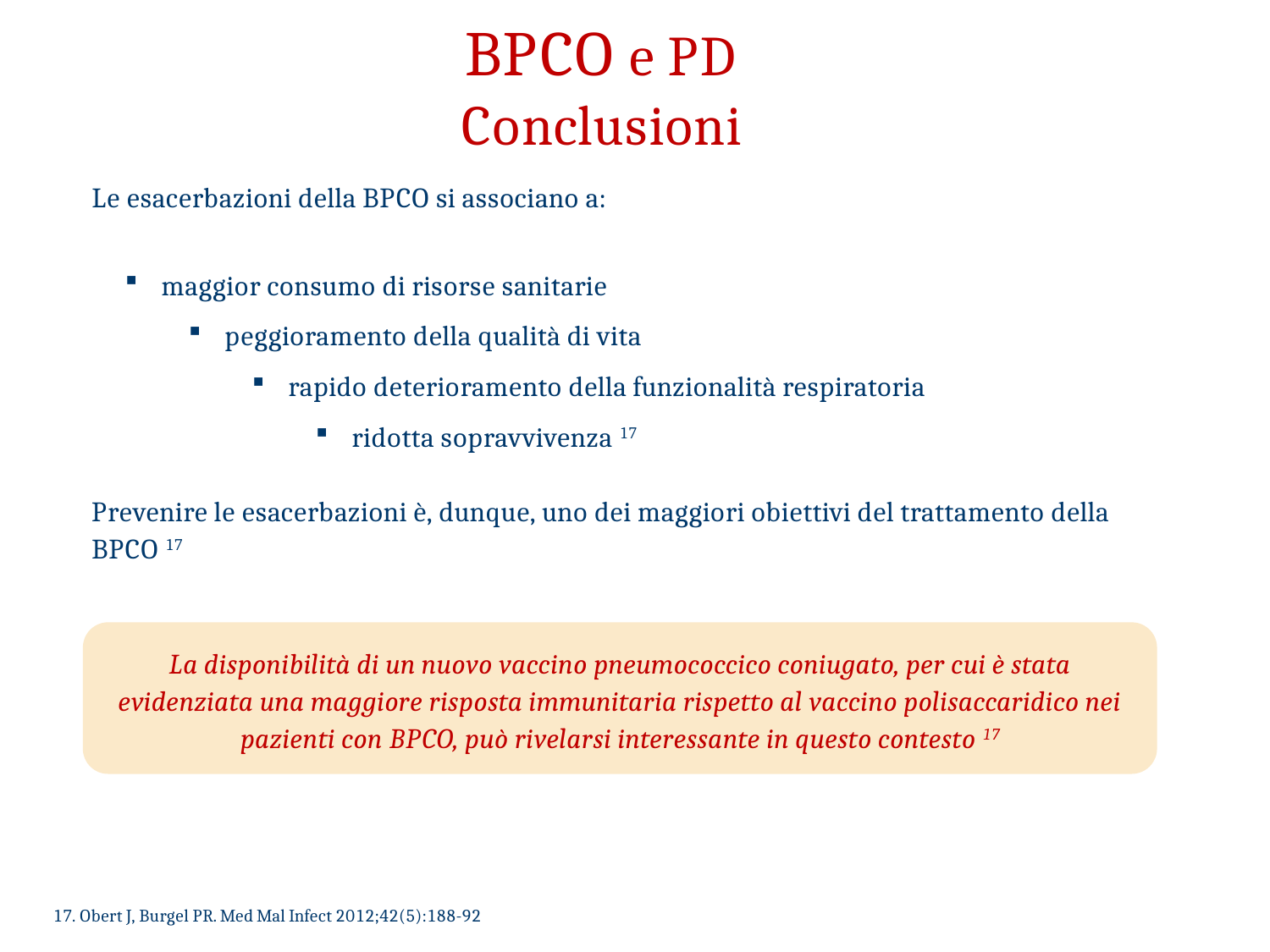

# BPCO e PD Conclusioni
Le esacerbazioni della BPCO si associano a:

 maggior consumo di risorse sanitarie
 peggioramento della qualità di vita
 rapido deterioramento della funzionalità respiratoria
 ridotta sopravvivenza 17

Prevenire le esacerbazioni è, dunque, uno dei maggiori obiettivi del trattamento della BPCO 17
La disponibilità di un nuovo vaccino pneumococcico coniugato, per cui è stata evidenziata una maggiore risposta immunitaria rispetto al vaccino polisaccaridico nei pazienti con BPCO, può rivelarsi interessante in questo contesto 17
17. Obert J, Burgel PR. Med Mal Infect 2012;42(5):188-92